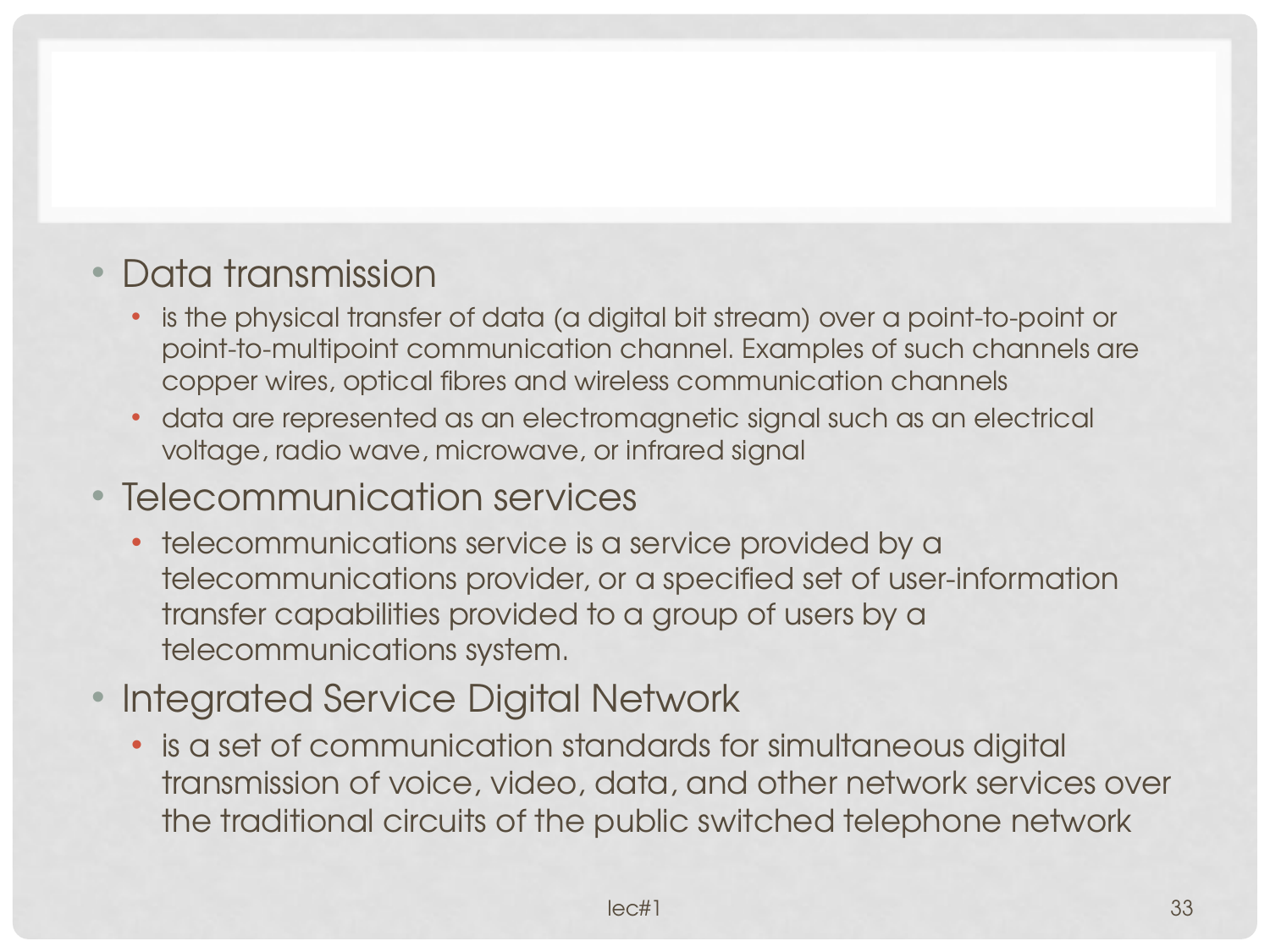

Data transmission
is the physical transfer of data (a digital bit stream) over a point-to-point or point-to-multipoint communication channel. Examples of such channels are copper wires, optical fibres and wireless communication channels
data are represented as an electromagnetic signal such as an electrical voltage, radio wave, microwave, or infrared signal
Telecommunication services
telecommunications service is a service provided by a telecommunications provider, or a specified set of user-information transfer capabilities provided to a group of users by a telecommunications system.
Integrated Service Digital Network
is a set of communication standards for simultaneous digital transmission of voice, video, data, and other network services over the traditional circuits of the public switched telephone network
lec#1
33